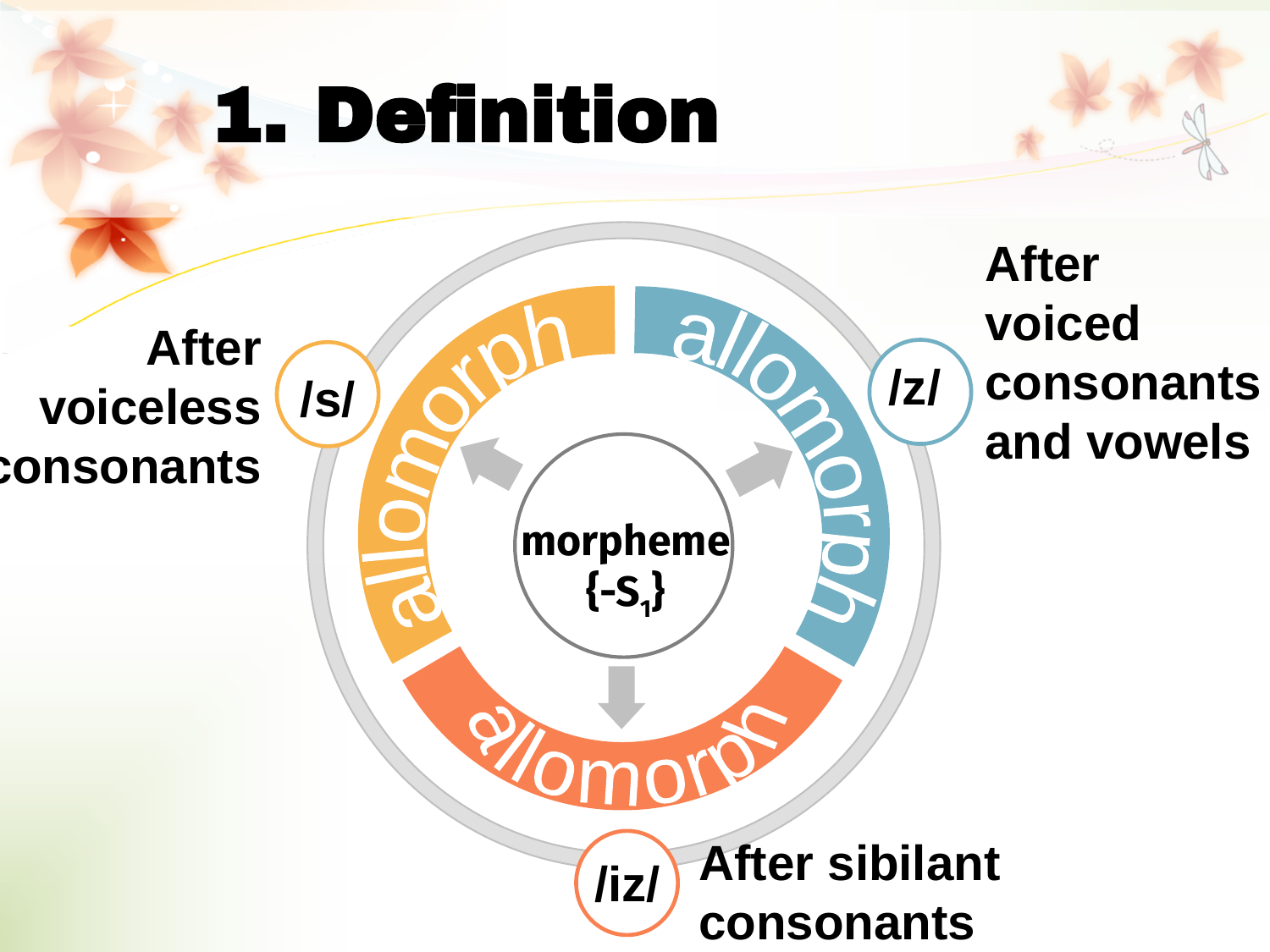

1. Definition

After voiced consonants and vowels

After voiceless consonants

/z/
/s/
allomorph
allomorph

morpheme {-S1}
allomorph

After sibilant consonants
/z/,/ ʒ/, /dʒ/.

/iz/